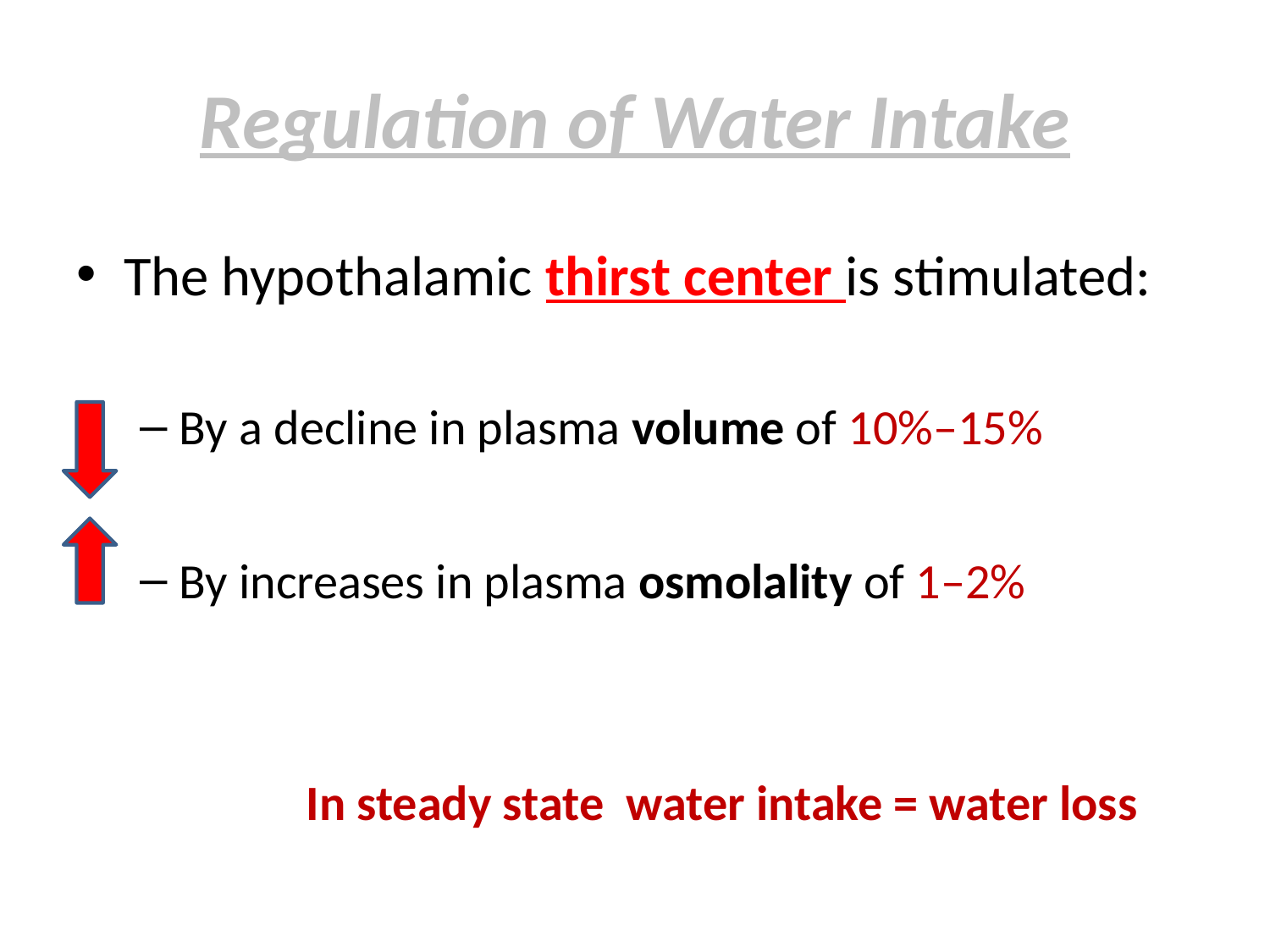

# Regulation of Water Intake
The hypothalamic thirst center is stimulated:

By a decline in plasma volume of 10%–15%

By increases in plasma osmolality of 1–2%

		In steady state  water intake = water loss